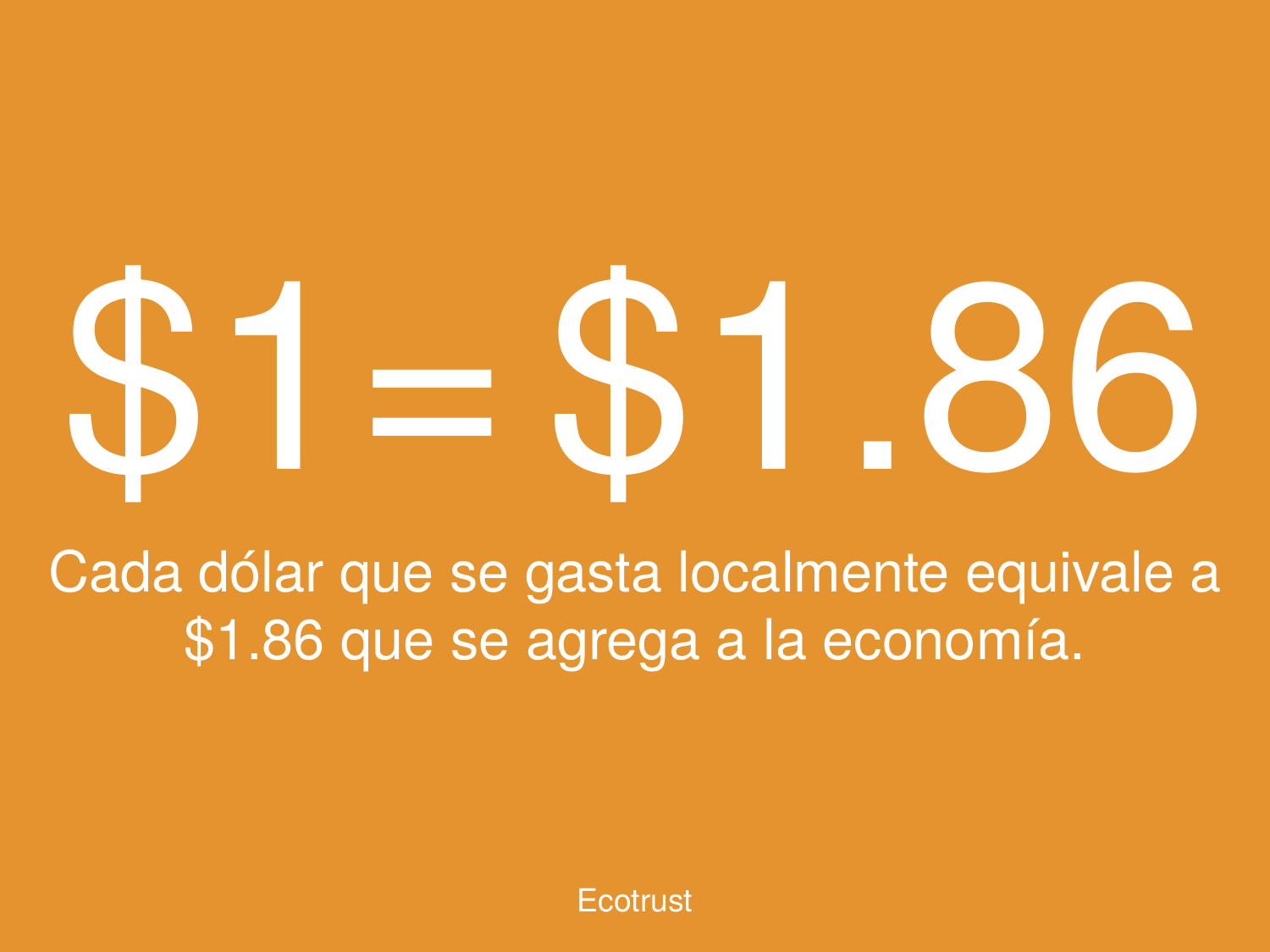

$1= $1.86
# Cada dólar que se gasta localmente equivale a $1.86 que se agrega a la economía.
Ecotrust